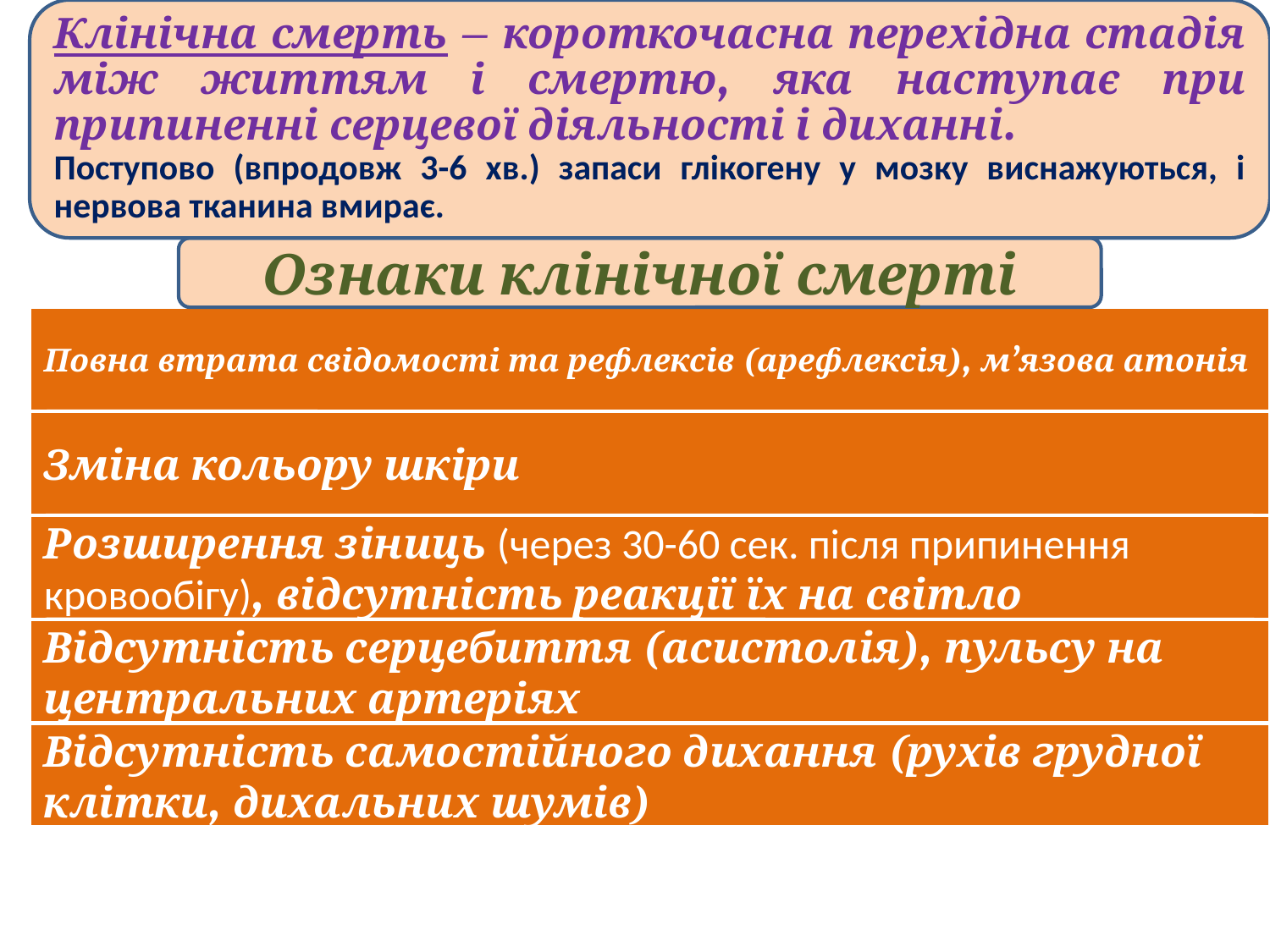

Клінічна смерть – короткочасна перехідна стадія між життям і смертю, яка наступає при припиненні серцевої діяльності і диханні.
Поступово (впродовж 3-6 хв.) запаси глікогену у мозку виснажуються, і нервова тканина вмирає.
Ознаки клінічної смерті

Повна втрата свідомості та рефлексів (арефлексія), м’язова атонія

Зміна кольору шкіри

Розширення зіниць (через 30-60 сек. після припинення кровообігу), відсутність реакції їх на світло

Відсутність серцебиття (асистолія), пульсу на центральних артеріях

Відсутність самостійного дихання (рухів грудної клітки, дихальних шумів)